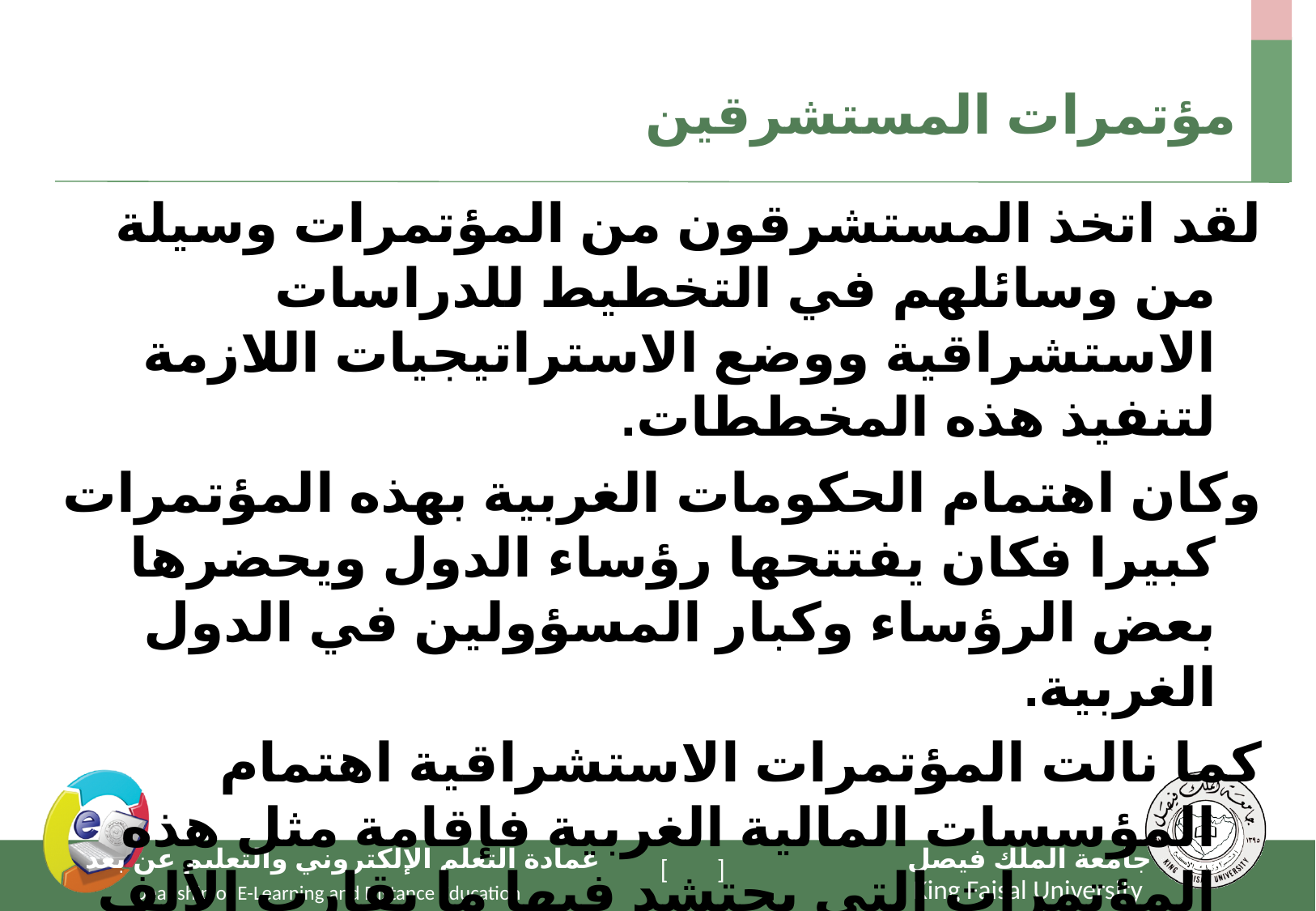

# مؤتمرات المستشرقين
لقد اتخذ المستشرقون من المؤتمرات وسيلة من وسائلهم في التخطيط للدراسات الاستشراقية ووضع الاستراتيجيات اللازمة لتنفيذ هذه المخططات.
وكان اهتمام الحكومات الغربية بهذه المؤتمرات كبيرا فكان يفتتحها رؤساء الدول ويحضرها بعض الرؤساء وكبار المسؤولين في الدول الغربية.
كما نالت المؤتمرات الاستشراقية اهتمام المؤسسات المالية الغربية فإقامة مثل هذه المؤتمرات التي يحتشد فيها ما يقارب الألف باحث تحتاج إلى أموال كبيرة للقيام بها لا يكفيها ما يدفعه الباحثون من رسوم اشتراك.